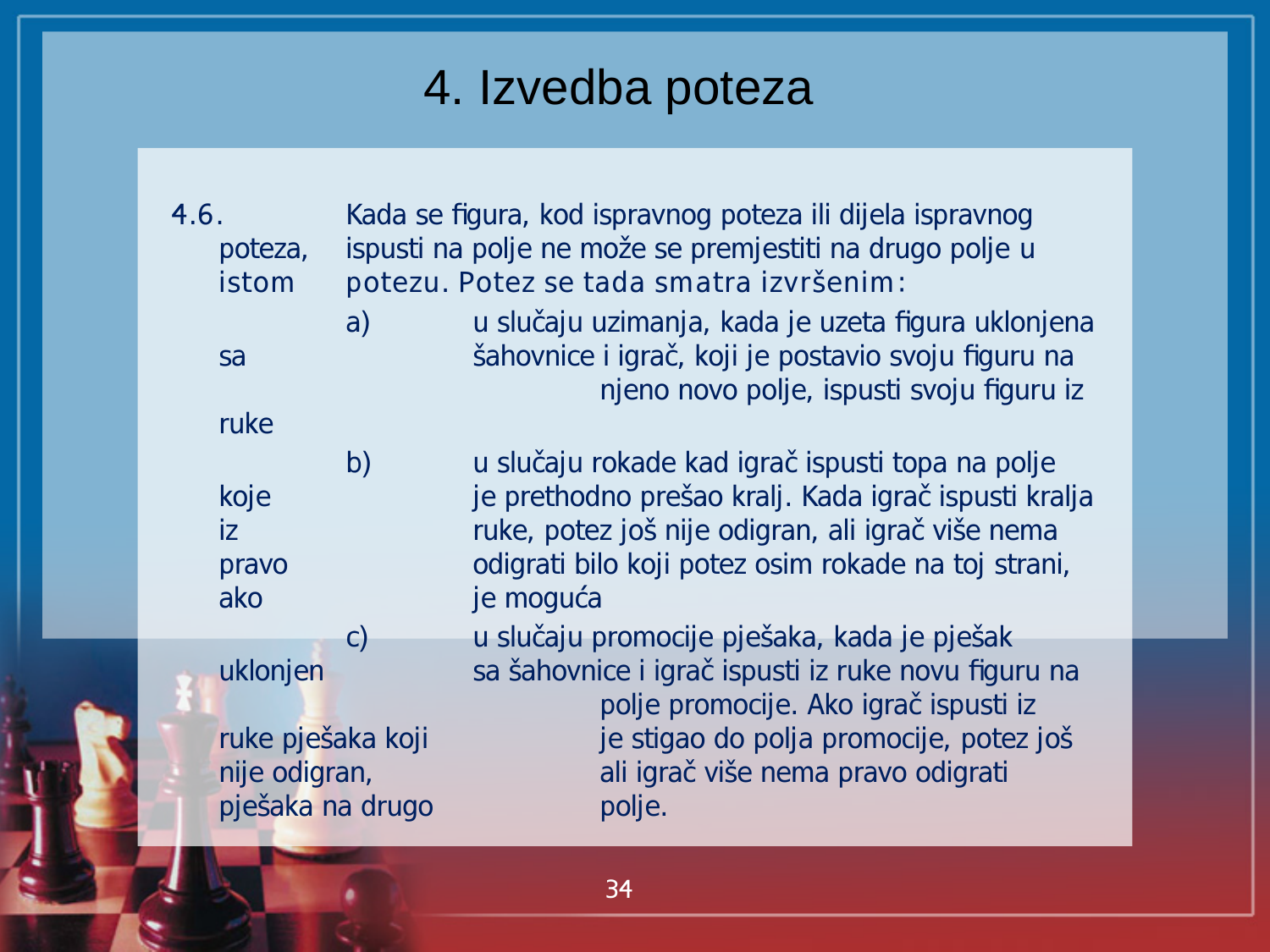

# 4. Izvedba poteza
4.6.	Kada se figura, kod ispravnog poteza ili dijela ispravnog poteza, 	ispusti na polje ne može se premjestiti na drugo polje u istom 	potezu. Potez se tada smatra izvršenim:
		a)	u slučaju uzimanja, kada je uzeta figura uklonjena sa 		šahovnice i igrač, koji je postavio svoju figuru na 			njeno novo polje, ispusti svoju figuru iz ruke
		b)	u slučaju rokade kad igrač ispusti topa na polje koje 		je prethodno prešao kralj. Kada igrač ispusti kralja iz 		ruke, potez još nije odigran, ali igrač više nema pravo 		odigrati bilo koji potez osim rokade na toj strani, ako 		je moguća
		c)	u slučaju promocije pješaka, kada je pješak uklonjen 		sa šahovnice i igrač ispusti iz ruke novu figuru na 			polje promocije. Ako igrač ispusti iz ruke pješaka koji 		je stigao do polja promocije, potez još nije odigran, 		ali igrač više nema pravo odigrati pješaka na drugo 		polje.
34